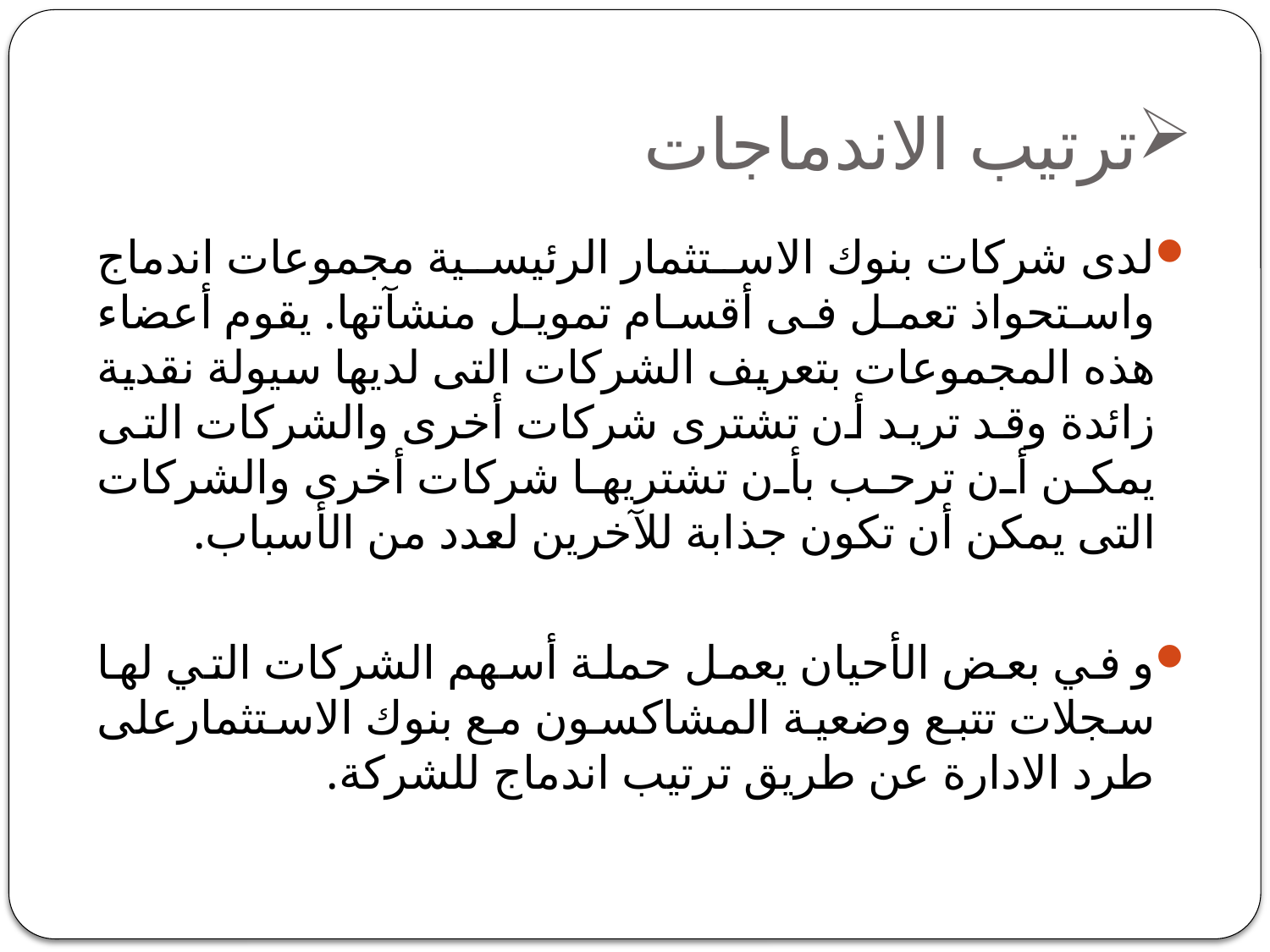

# ترتيب الاندماجات
لدى شركات بنوك الاستثمار الرئيسية مجموعات اندماج واستحواذ تعمل فى أقسام تمويل منشآتها. يقوم أعضاء هذه المجموعات بتعريف الشركات التى لديها سيولة نقدية زائدة وقد تريد أن تشترى شركات أخرى والشركات التى يمكن أن ترحب بأن تشتريها شركات أخرى والشركات التى يمكن أن تكون جذابة للآخرين لعدد من الأسباب.

و في بعض الأحيان يعمل حملة أسهم الشركات التي لها سجلات تتبع وضعية المشاكسون مع بنوك الاستثمارعلى طرد الادارة عن طريق ترتيب اندماج للشركة.